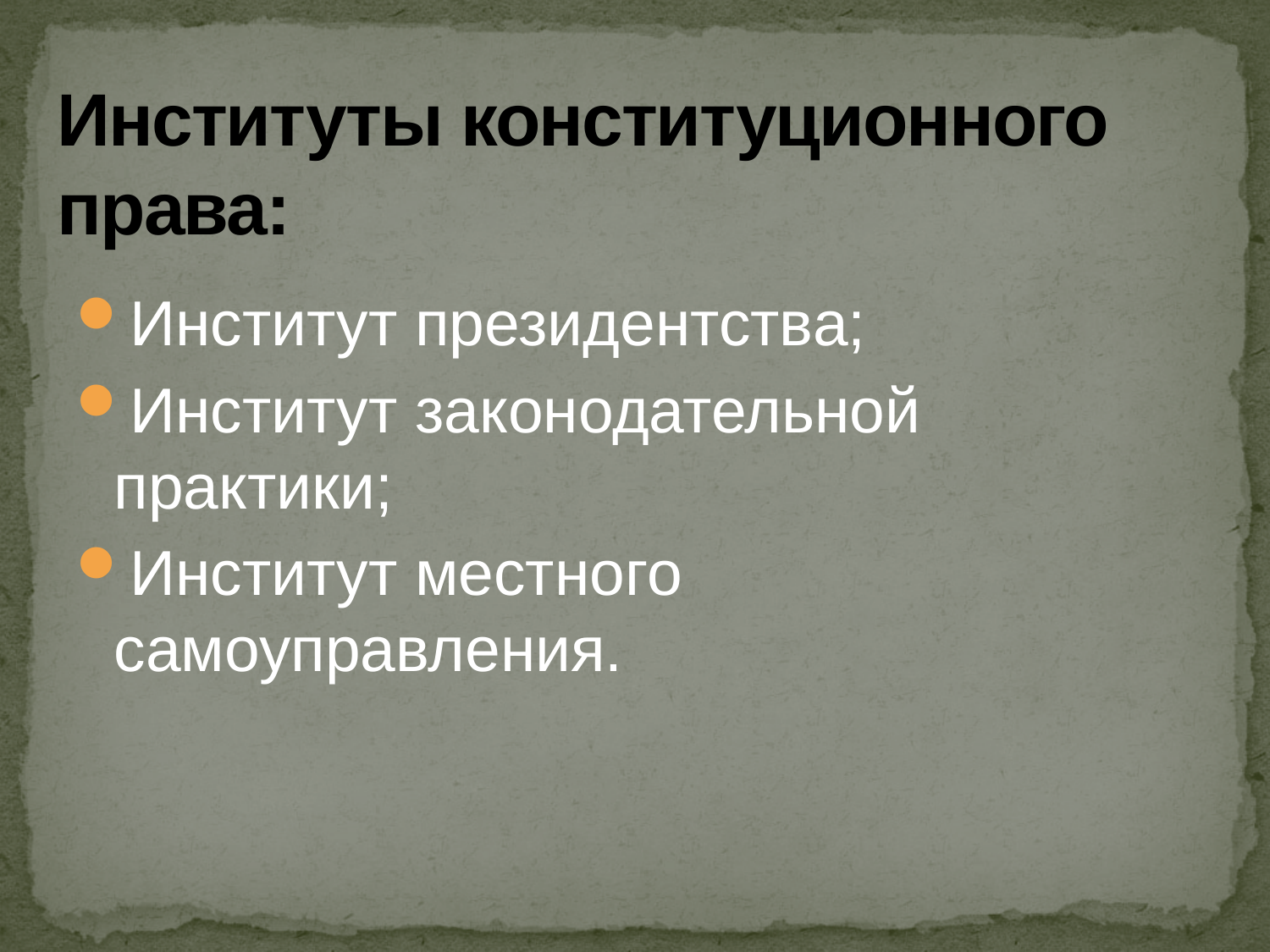

# Институты конституционного права:
Институт президентства;
Институт законодательной практики;
Институт местного самоуправления.